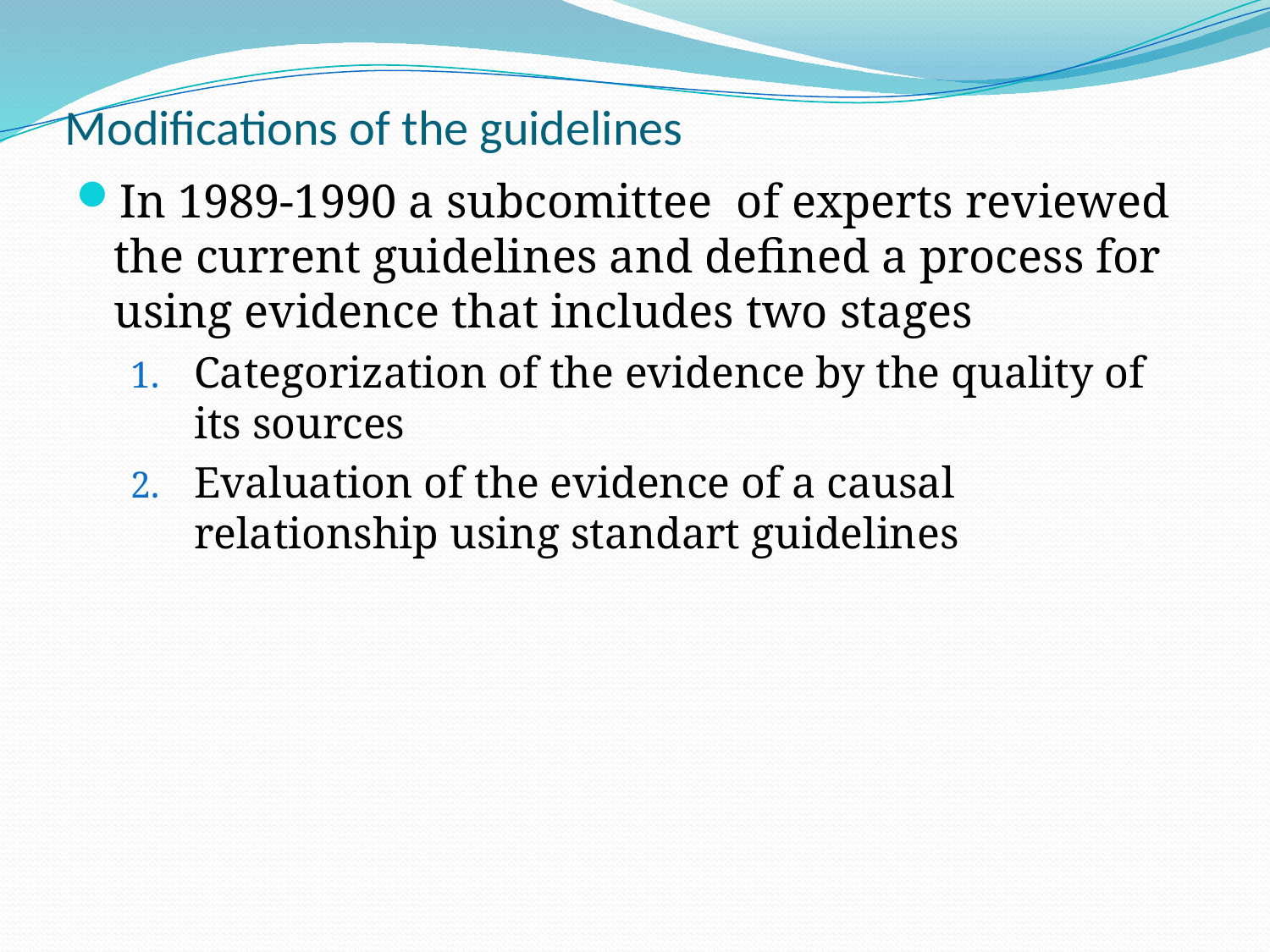

# Modifications of the guidelines
In 1989-1990 a subcomittee  of experts reviewed the current guidelines and defined a process for using evidence that includes two stages
Categorization of the evidence by the quality of its sources
Evaluation of the evidence of a causal relationship using standart guidelines